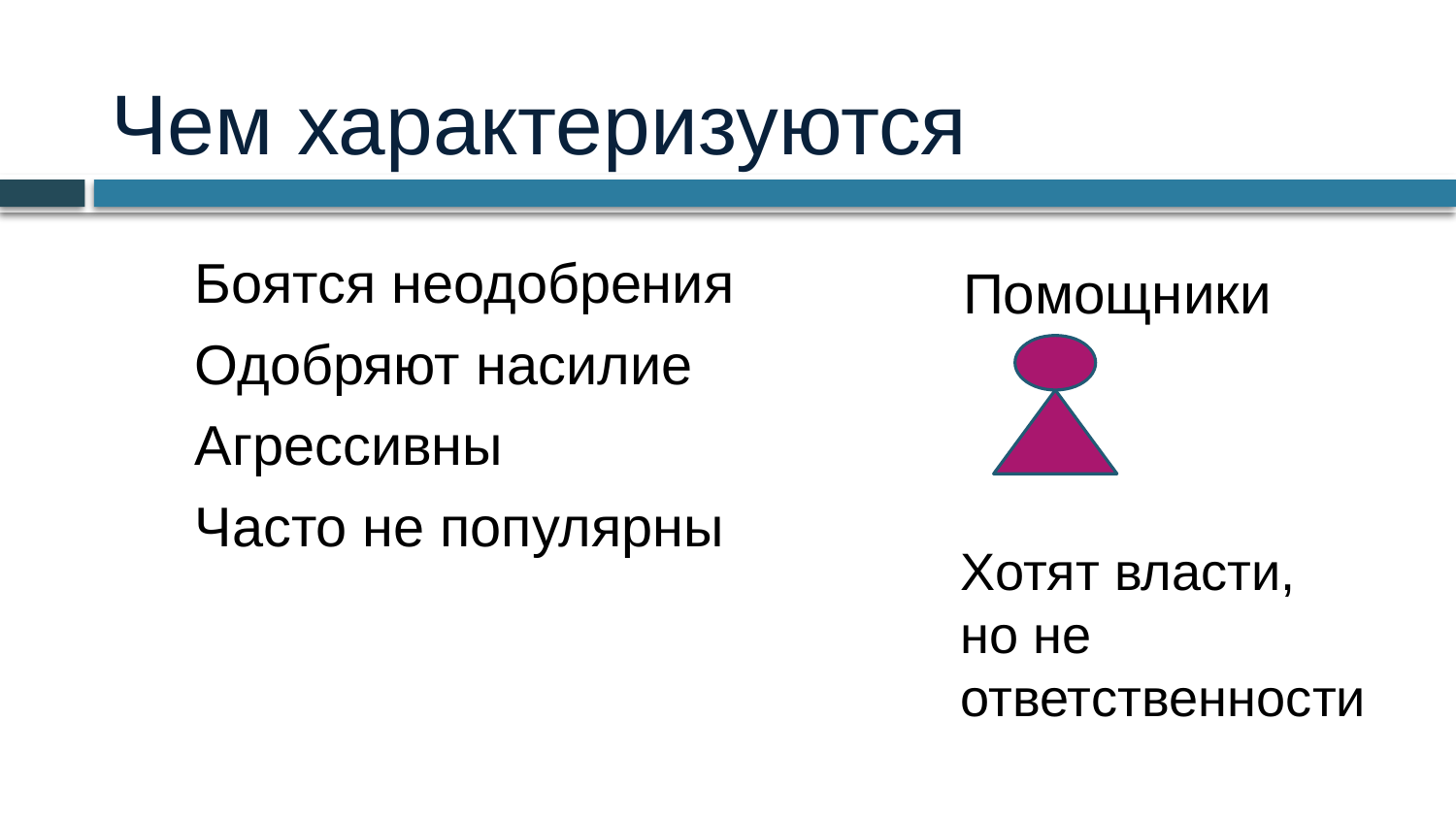

# Чем характеризуются
Боятся неодобрения
Одобряют насилие
Агрессивны
Часто не популярны

Помощники

Хотят власти,
но не ответственности